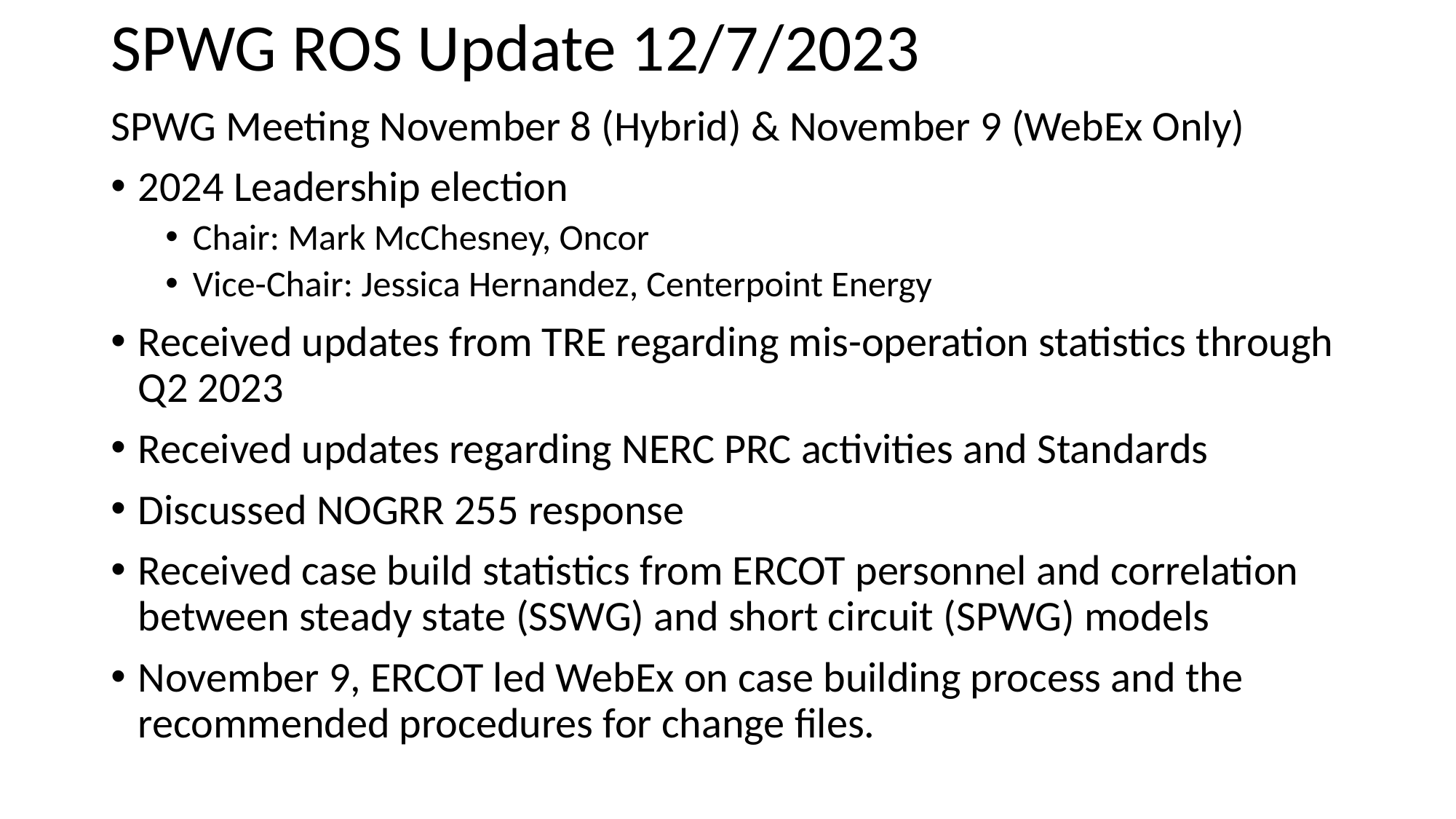

# SPWG ROS Update 12/7/2023
SPWG Meeting November 8 (Hybrid) & November 9 (WebEx Only)
2024 Leadership election
Chair: Mark McChesney, Oncor
Vice-Chair: Jessica Hernandez, Centerpoint Energy
Received updates from TRE regarding mis-operation statistics through Q2 2023
Received updates regarding NERC PRC activities and Standards
Discussed NOGRR 255 response
Received case build statistics from ERCOT personnel and correlation between steady state (SSWG) and short circuit (SPWG) models
November 9, ERCOT led WebEx on case building process and the recommended procedures for change files.